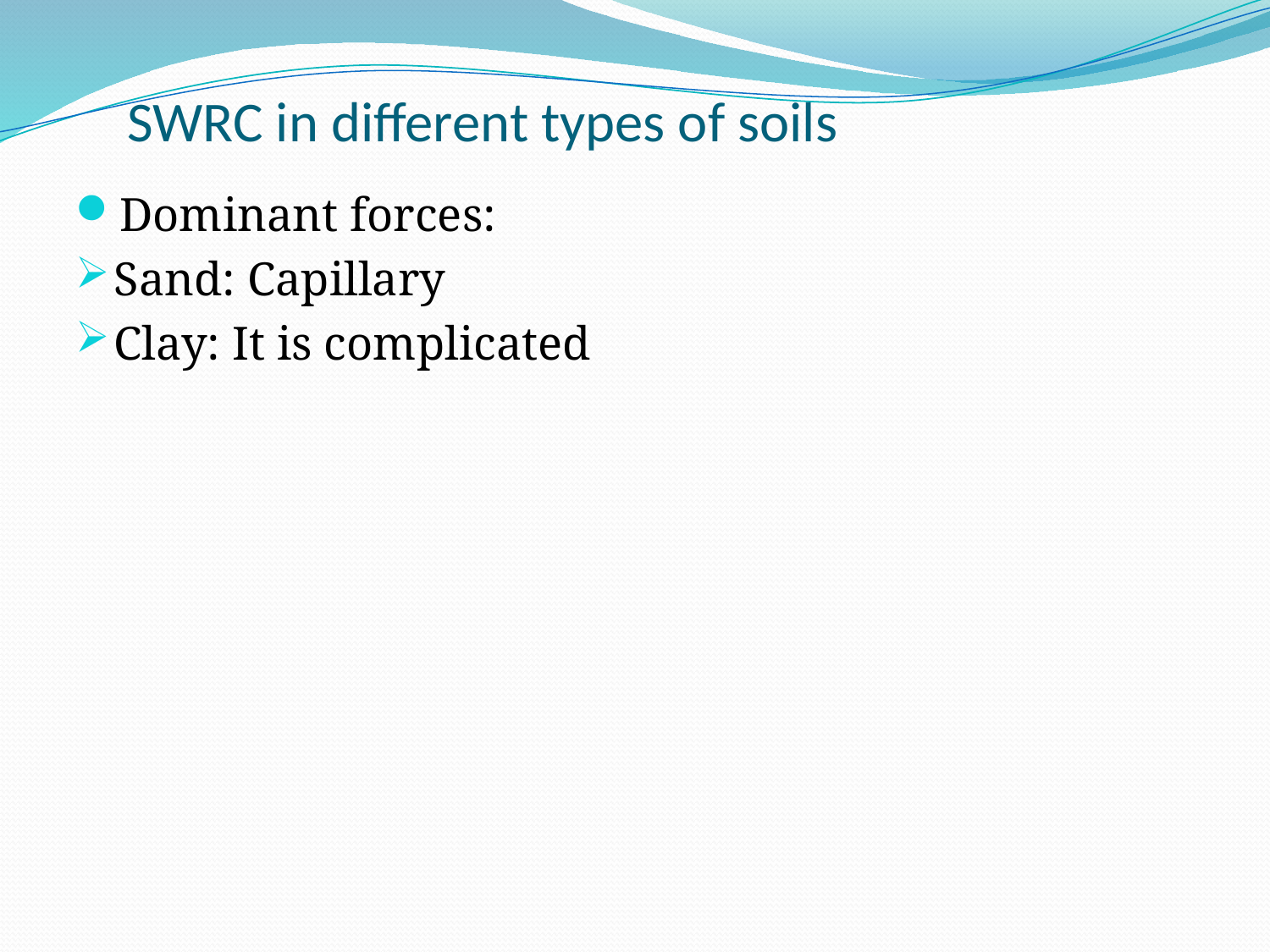

SWRC in different types of soils
Dominant forces:
Sand: Capillary
Clay: It is complicated